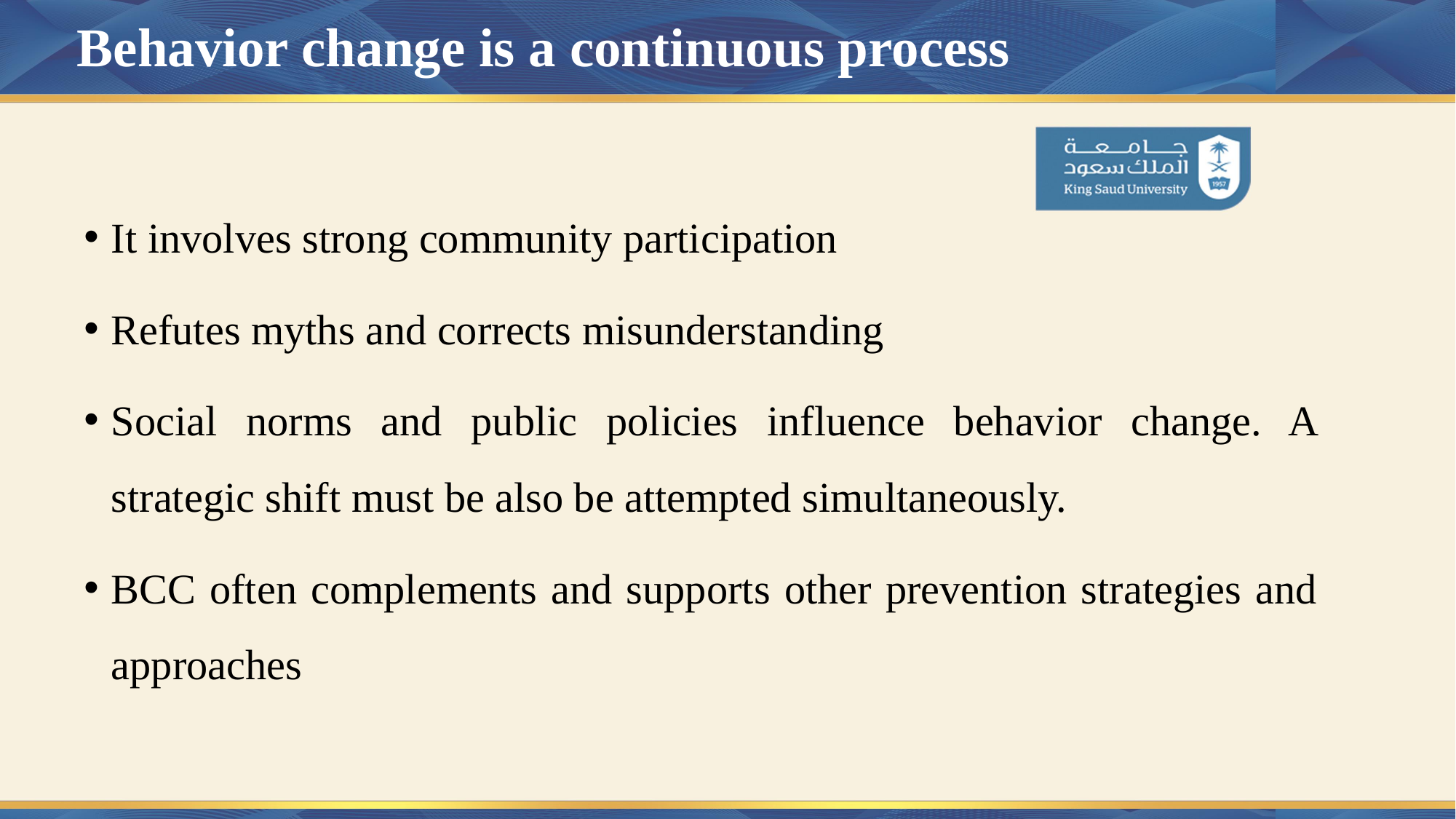

# Behavior change is a continuous process
It involves strong community participation
Refutes myths and corrects misunderstanding
Social norms and public policies influence behavior change. A strategic shift must be also be attempted simultaneously.
BCC often complements and supports other prevention strategies and approaches